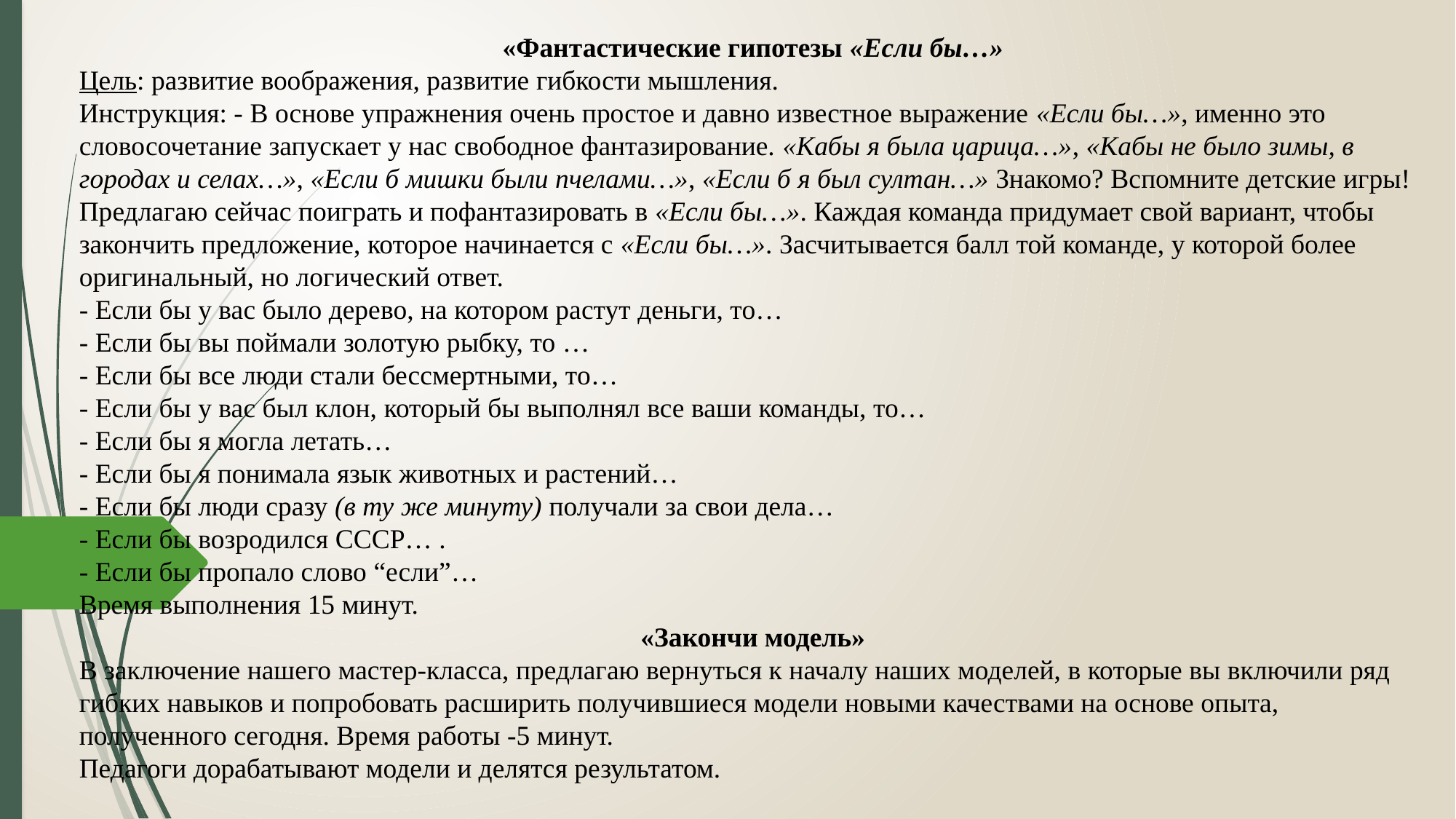

«Фантастические гипотезы «Если бы…»
Цель: развитие воображения, развитие гибкости мышления.
Инструкция: - В основе упражнения очень простое и давно известное выражение «Если бы…», именно это словосочетание запускает у нас свободное фантазирование. «Кабы я была царица…», «Кабы не было зимы, в городах и селах…», «Если б мишки были пчелами…», «Если б я был султан…» Знакомо? Вспомните детские игры!
Предлагаю сейчас поиграть и пофантазировать в «Если бы…». Каждая команда придумает свой вариант, чтобы закончить предложение, которое начинается с «Если бы…». Засчитывается балл той команде, у которой более оригинальный, но логический ответ.
- Если бы у вас было дерево, на котором растут деньги, то…
- Если бы вы поймали золотую рыбку, то …
- Если бы все люди стали бессмертными, то…
- Если бы у вас был клон, который бы выполнял все ваши команды, то…
- Если бы я могла летать…
- Если бы я понимала язык животных и растений…
- Если бы люди сразу (в ту же минуту) получали за свои дела…
- Если бы возродился СССР… .
- Если бы пропало слово “если”…
Время выполнения 15 минут.
 «Закончи модель»
В заключение нашего мастер-класса, предлагаю вернуться к началу наших моделей, в которые вы включили ряд гибких навыков и попробовать расширить получившиеся модели новыми качествами на основе опыта, полученного сегодня. Время работы -5 минут.
Педагоги дорабатывают модели и делятся результатом.